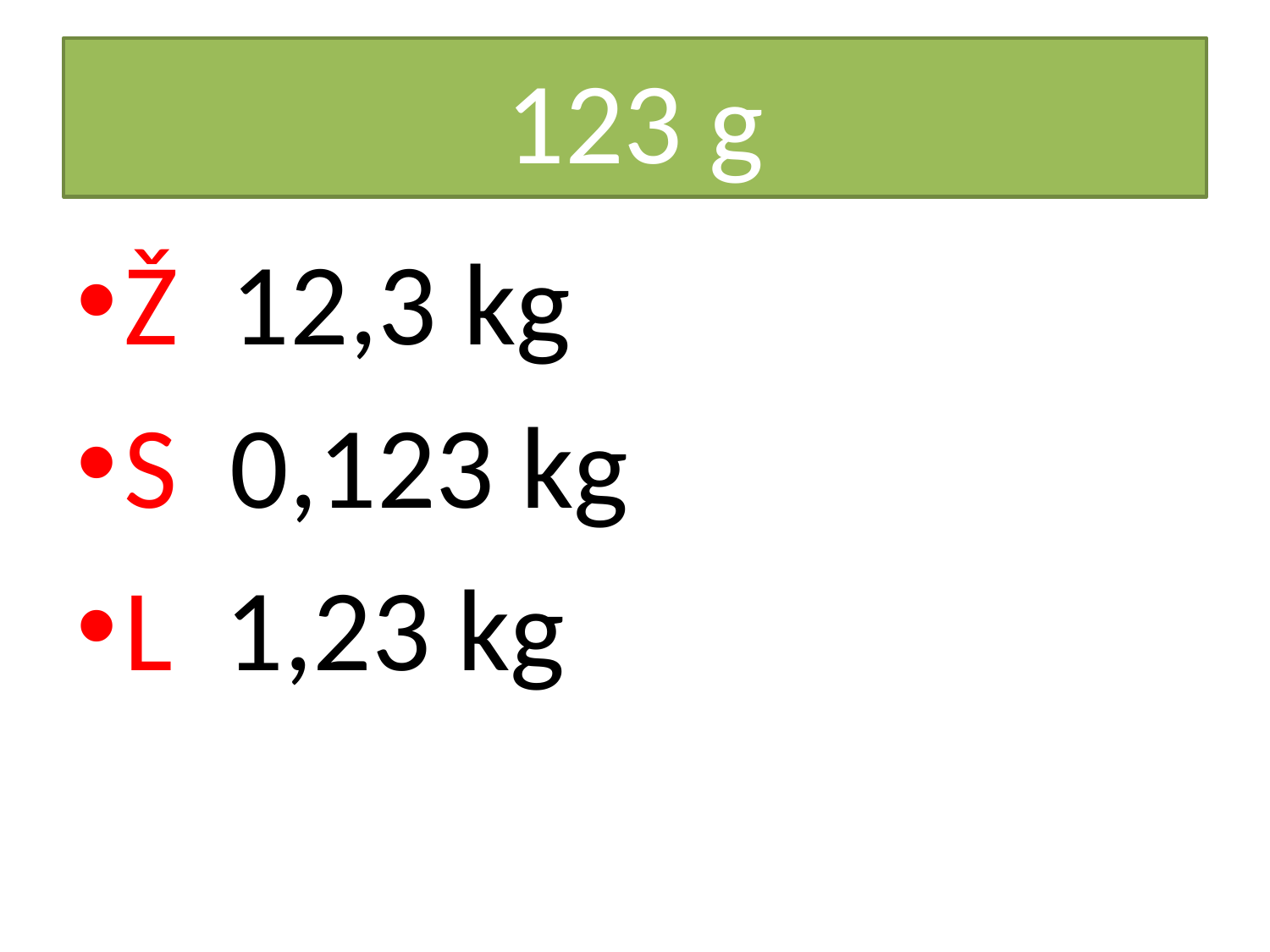

# 123 g
Ž  12,3 kg
S  0,123 kg
L  1,23 kg